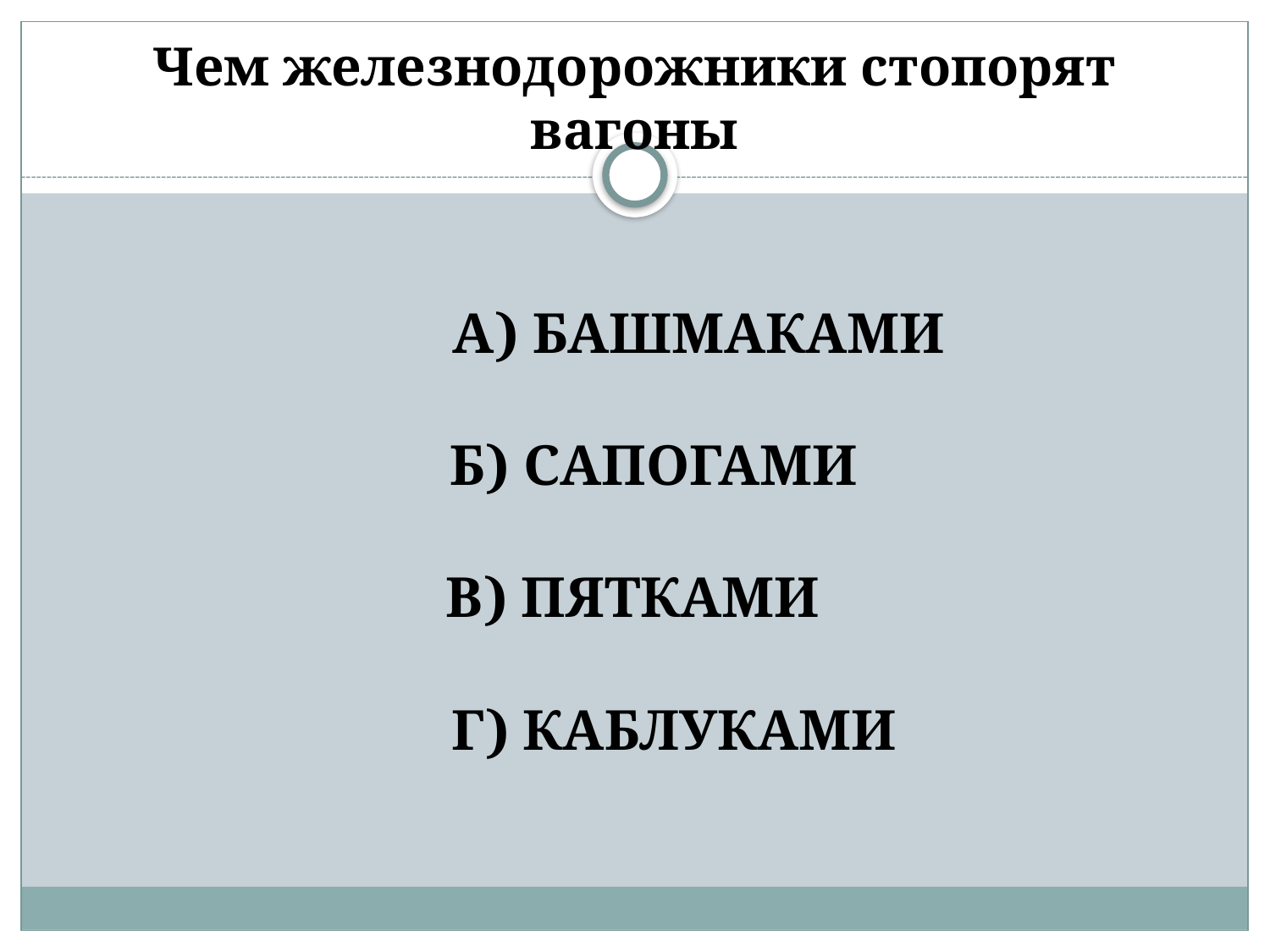

# Чем железнодорожники стопорят вагоны
                А) БАШМАКАМИ
   Б) САПОГАМИ
В) ПЯТКАМИ
      Г) КАБЛУКАМИ